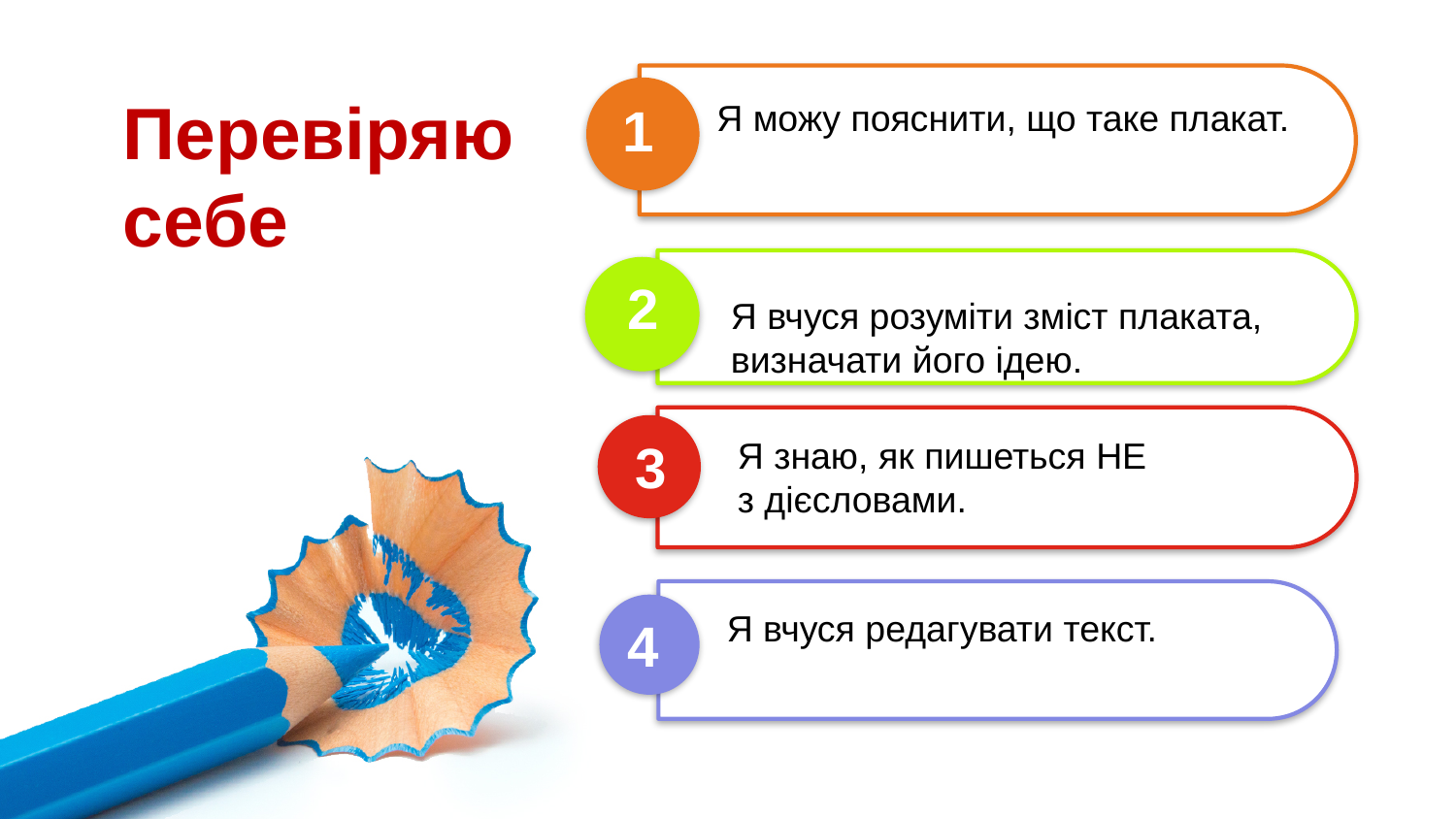

Перевіряю себе

1
Я можу пояснити, що таке плакат.

2
Я вчуся розуміти зміст плаката,
визначати його ідею.

3
Я знаю, як пишеться НЕ
з дієсловами.

Я вчуся редагувати текст.
4